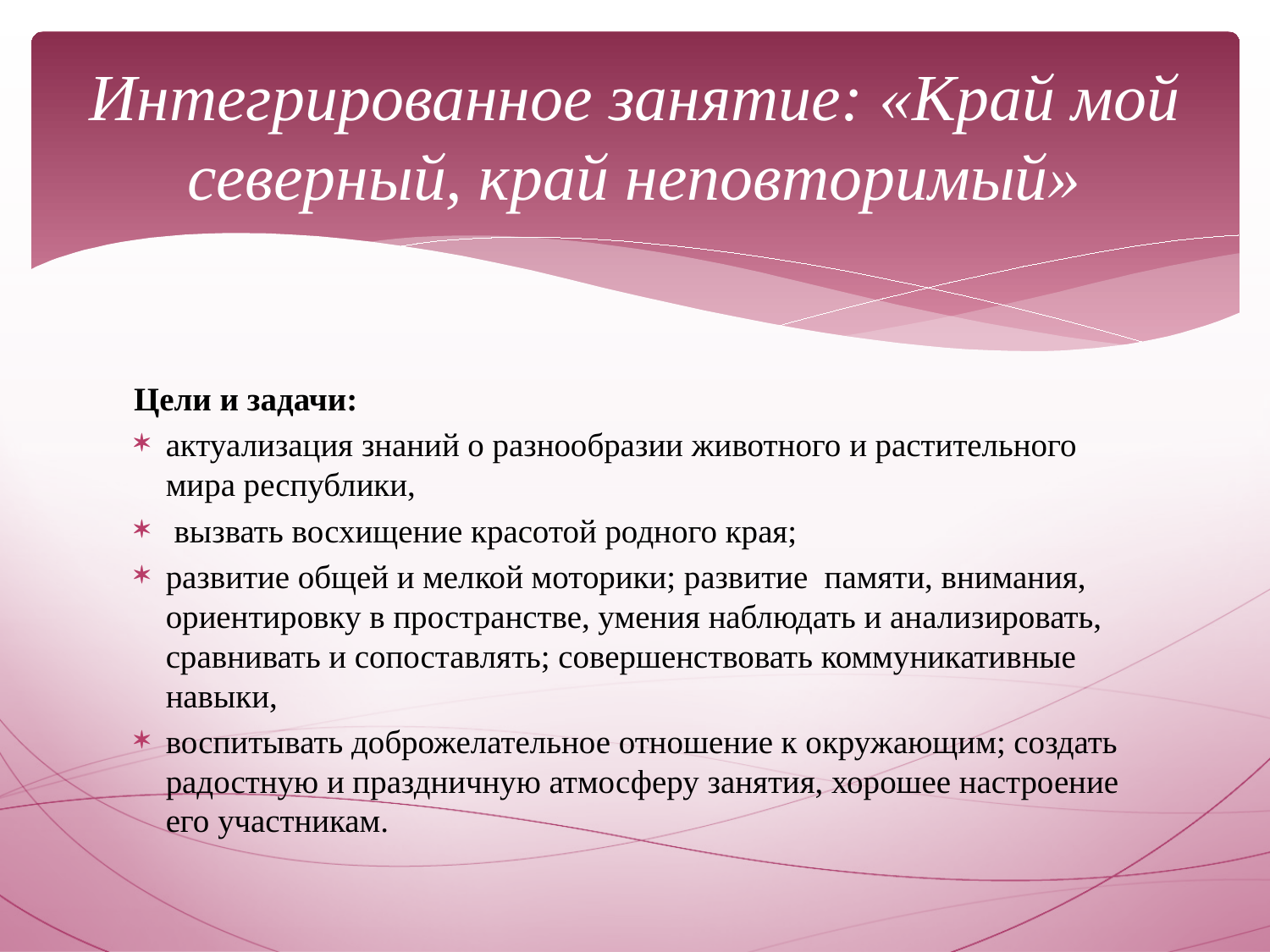

# Интегрированное занятие: «Край мой северный, край неповторимый»
Цели и задачи:
актуализация знаний о разнообразии животного и растительного мира республики,
 вызвать восхищение красотой родного края;
развитие общей и мелкой моторики; развитие  памяти, внимания, ориентировку в пространстве, умения наблюдать и анализировать, сравнивать и сопоставлять; совершенствовать коммуникативные навыки,
воспитывать доброжелательное отношение к окружающим; создать радостную и праздничную атмосферу занятия, хорошее настроение его участникам.